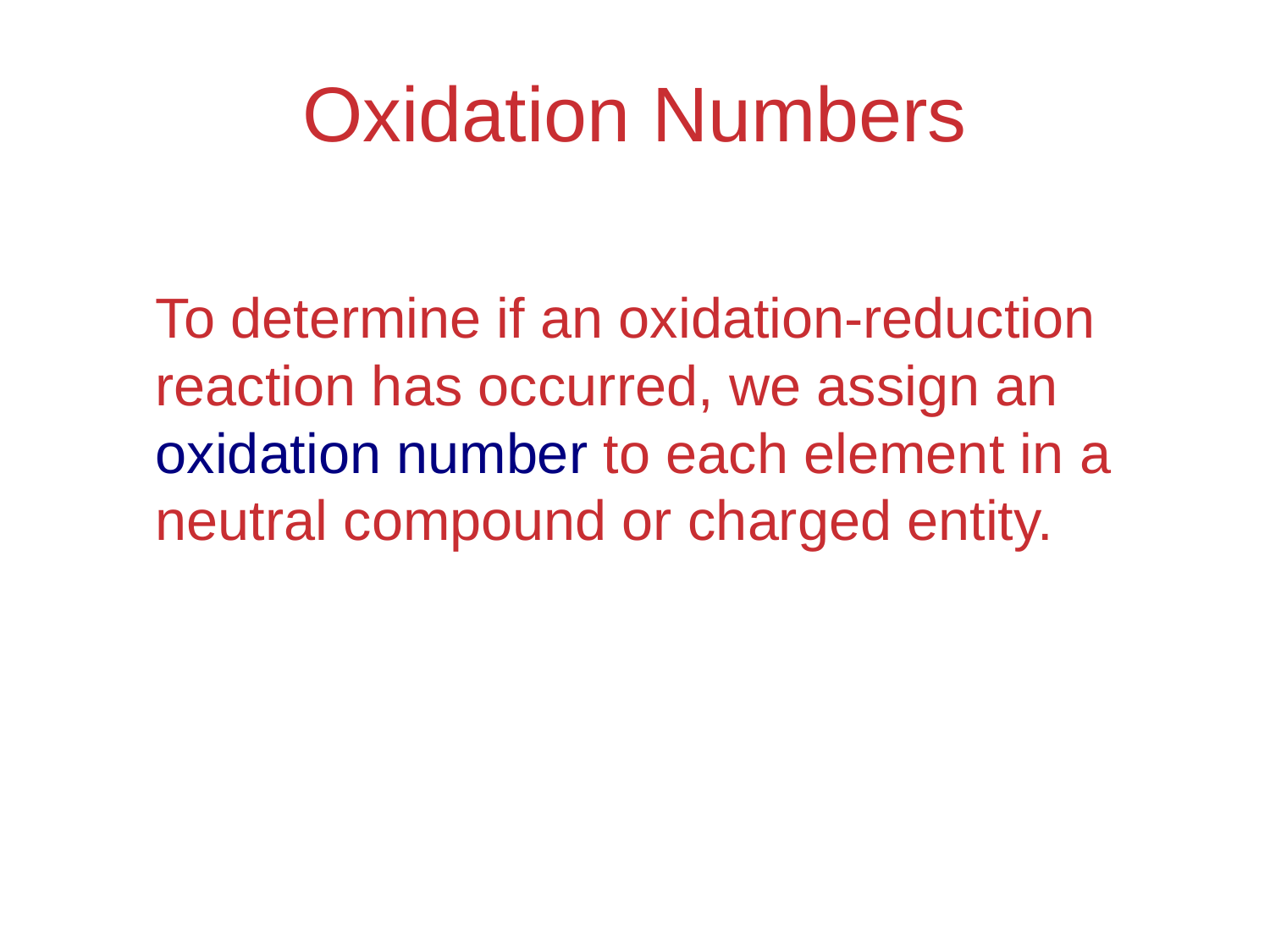

# Oxidation Numbers
	To determine if an oxidation-reduction reaction has occurred, we assign an oxidation number to each element in a neutral compound or charged entity.